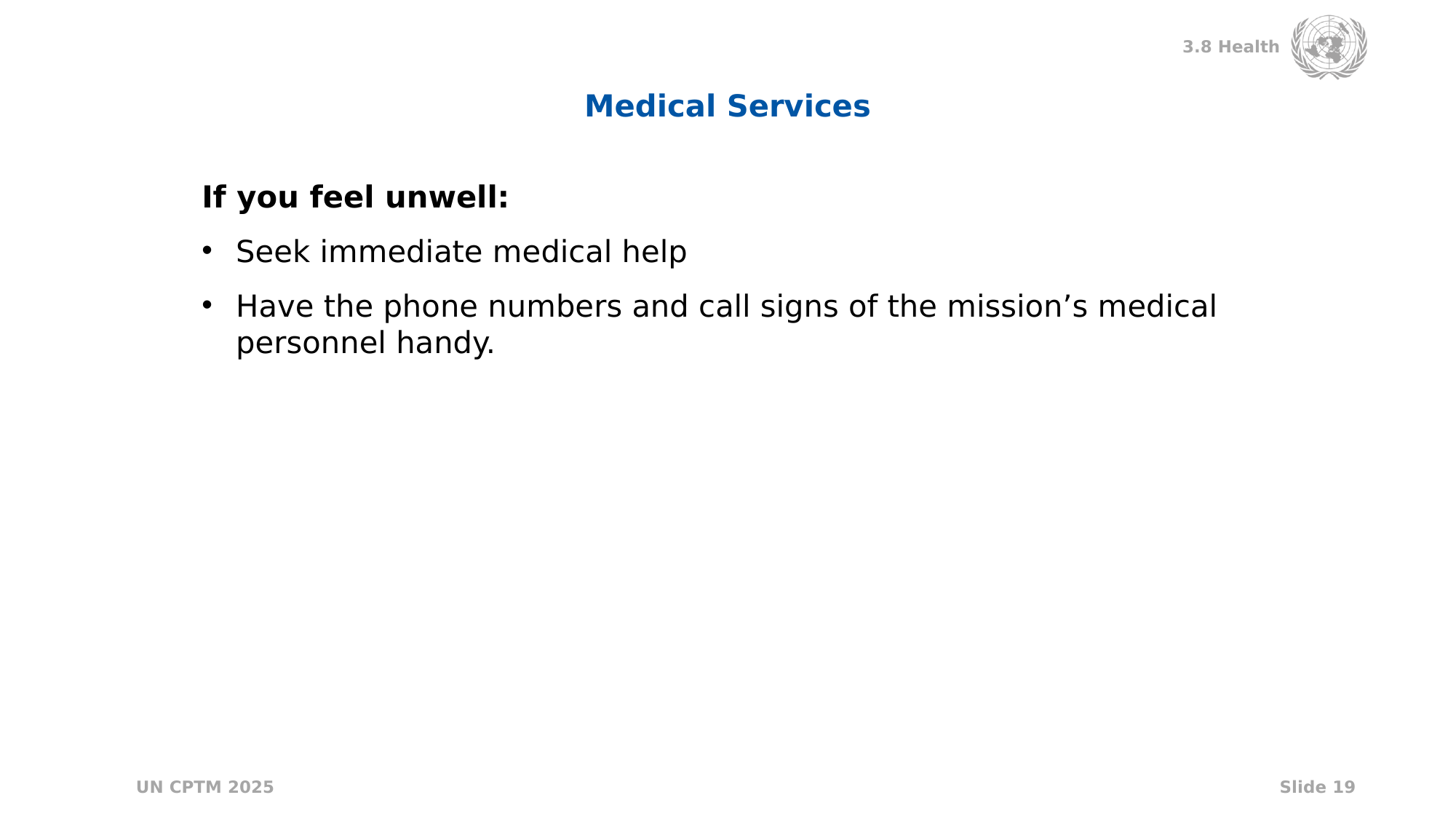

Medical Services
If you feel unwell:
Seek immediate medical help
Have the phone numbers and call signs of the mission’s medical personnel handy.